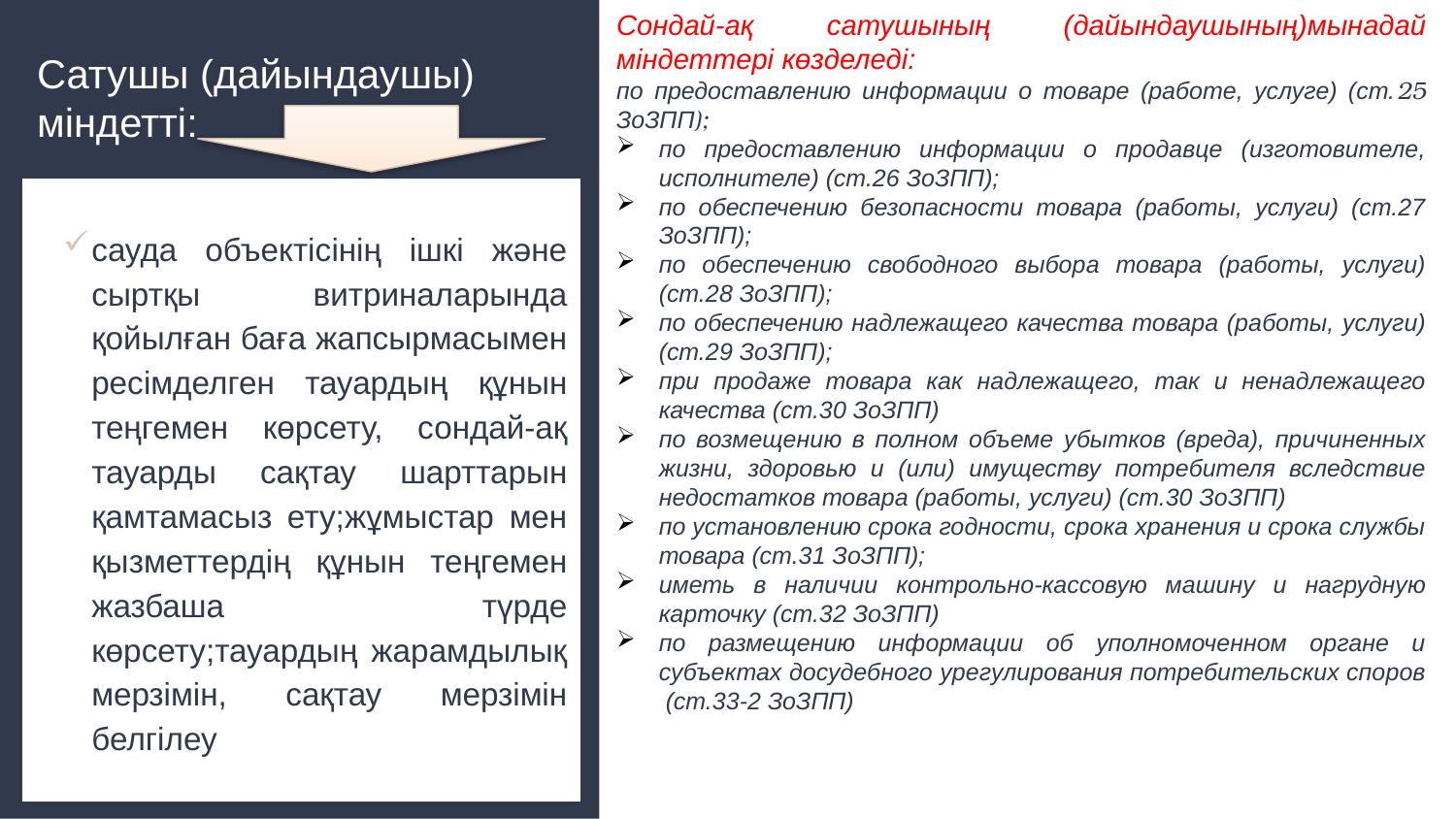

Сондай-ақ сатушының (дайындаушының)мынадай міндеттері көзделеді:
по предоставлению информации о товаре (работе, услуге) (ст.25 ЗоЗПП);
по предоставлению информации о продавце (изготовителе, исполнителе) (ст.26 ЗоЗПП);
по обеспечению безопасности товара (работы, услуги) (ст.27 ЗоЗПП);
по обеспечению свободного выбора товара (работы, услуги) (ст.28 ЗоЗПП);
по обеспечению надлежащего качества товара (работы, услуги) (ст.29 ЗоЗПП);
при продаже товара как надлежащего, так и ненадлежащего качества (ст.30 ЗоЗПП)
по возмещению в полном объеме убытков (вреда), причиненных жизни, здоровью и (или) имуществу потребителя вследствие недостатков товара (работы, услуги) (ст.30 ЗоЗПП)
по установлению срока годности, срока хранения и срока службы товара (ст.31 ЗоЗПП);
иметь в наличии контрольно-кассовую машину и нагрудную карточку (ст.32 ЗоЗПП)
по размещению информации об уполномоченном органе и субъектах досудебного урегулирования потребительских споров  (ст.33-2 ЗоЗПП)

# Сатушы (дайындаушы) міндетті:

сауда объектісінің ішкі және сыртқы витриналарында қойылған баға жапсырмасымен ресімделген тауардың құнын теңгемен көрсету, сондай-ақ тауарды сақтау шарттарын қамтамасыз ету;жұмыстар мен қызметтердің құнын теңгемен жазбаша түрде көрсету;тауардың жарамдылық мерзімін, сақтау мерзімін белгілеу